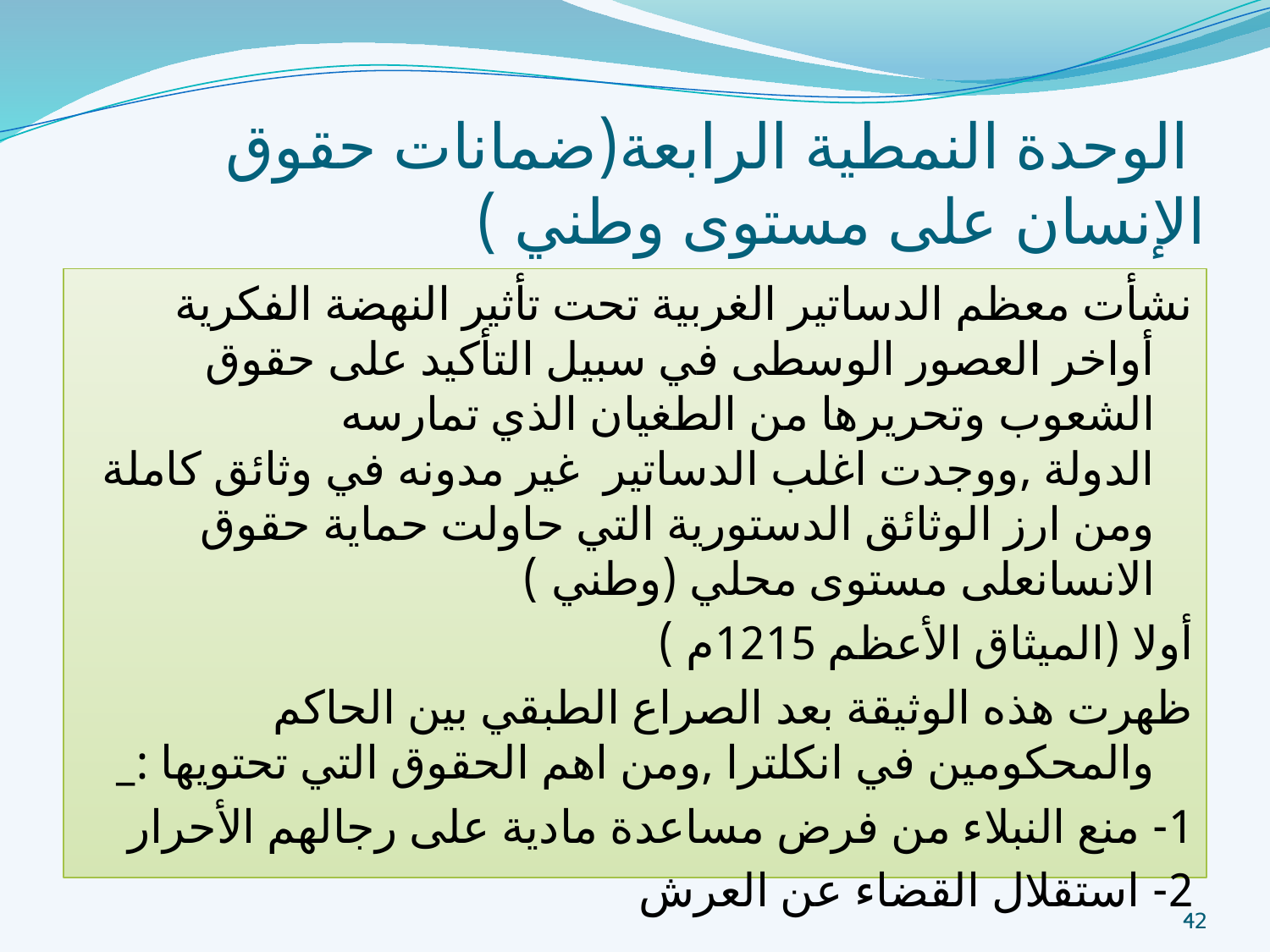

# الوحدة النمطية الرابعة(ضمانات حقوق الإنسان على مستوى وطني )
نشأت معظم الدساتير الغربية تحت تأثير النهضة الفكرية أواخر العصور الوسطى في سبيل التأكيد على حقوق الشعوب وتحريرها من الطغيان الذي تمارسه الدولة ,ووجدت اغلب الدساتير  غير مدونه في وثائق كاملة ومن ارز الوثائق الدستورية التي حاولت حماية حقوق الانسانعلى مستوى محلي (وطني )
أولا (الميثاق الأعظم 1215م )
ظهرت هذه الوثيقة بعد الصراع الطبقي بين الحاكم والمحكومين في انكلترا ,ومن اهم الحقوق التي تحتويها :_
1- منع النبلاء من فرض مساعدة مادية على رجالهم الأحرار
2- استقلال القضاء عن العرش

42